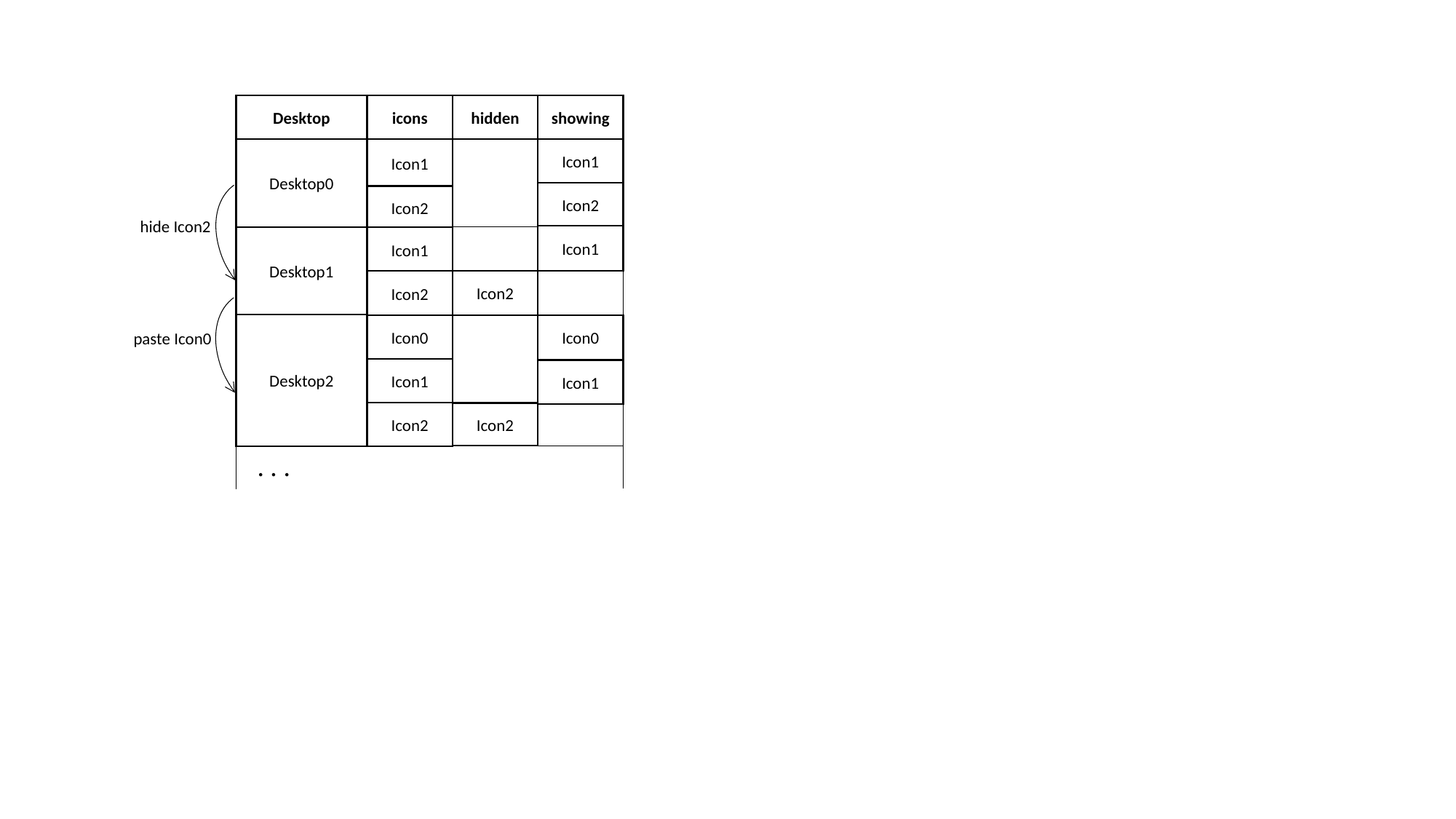

Desktop
icons
hidden
showing
Desktop0
Icon1
Icon1
Icon2
Icon2

hide Icon2
Icon1
Desktop1
Icon1
Icon2
Icon2

Desktop2
Icon0
Icon0
paste Icon0
Icon1
Icon1
Icon2
Icon2
. . .